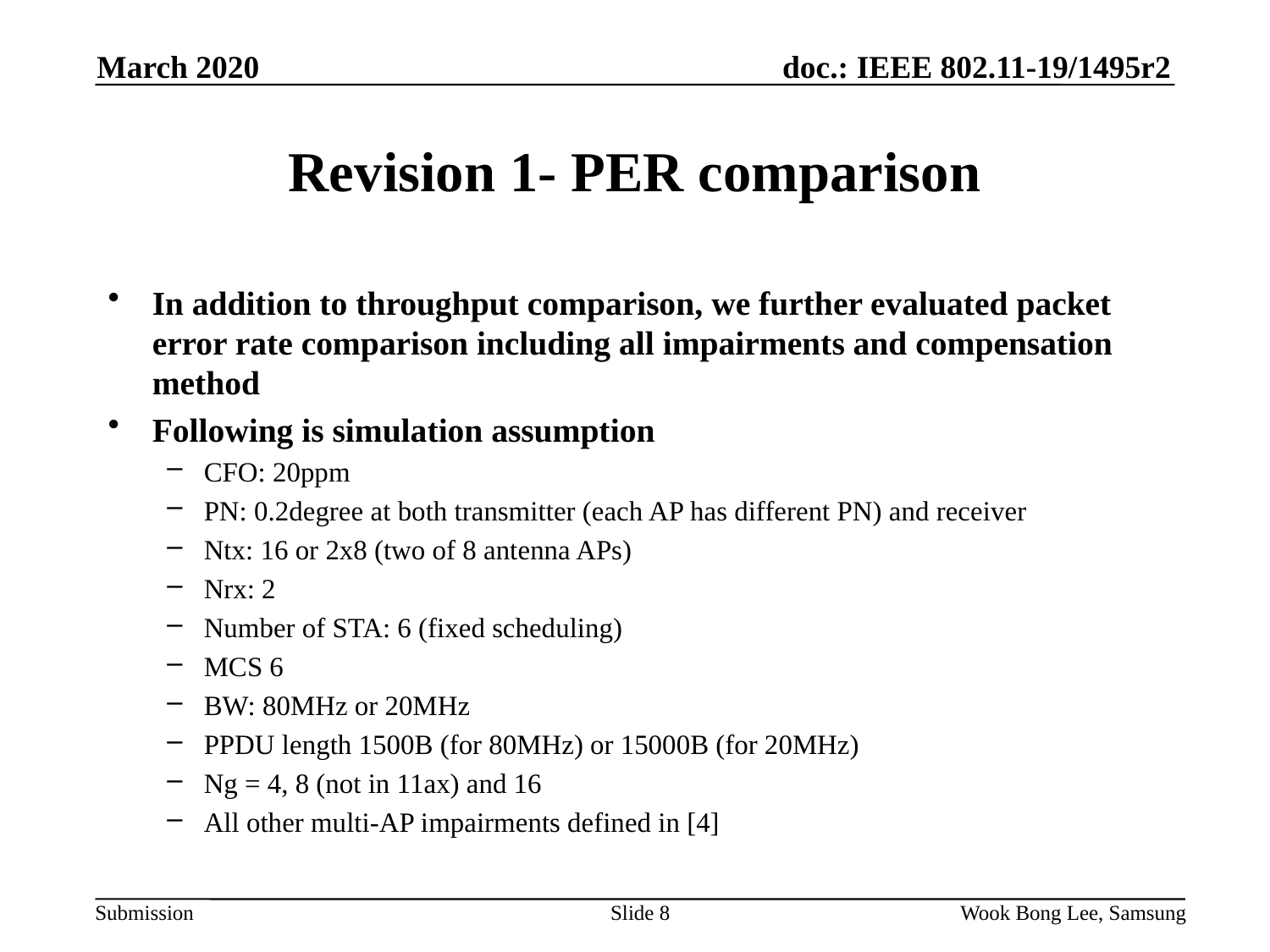

March 2020
# Revision 1- PER comparison
In addition to throughput comparison, we further evaluated packet error rate comparison including all impairments and compensation method
Following is simulation assumption
CFO: 20ppm
PN: 0.2degree at both transmitter (each AP has different PN) and receiver
Ntx: 16 or 2x8 (two of 8 antenna APs)
Nrx: 2
Number of STA: 6 (fixed scheduling)
MCS 6
BW: 80MHz or 20MHz
PPDU length 1500B (for 80MHz) or 15000B (for 20MHz)
Ng = 4, 8 (not in 11ax) and 16
All other multi-AP impairments defined in [4]
Slide 8
Wook Bong Lee, Samsung